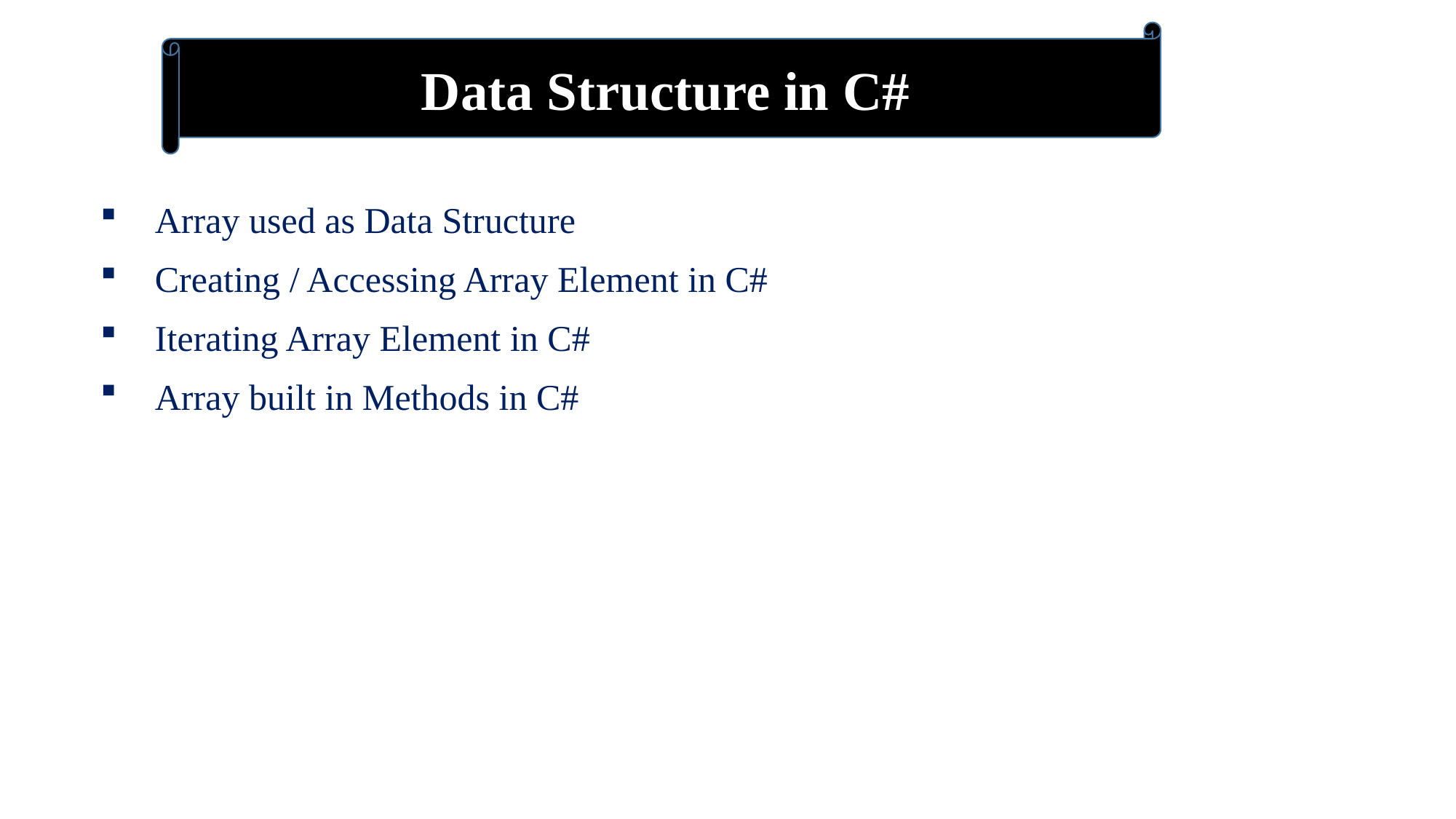

Data Structure in C#
Array used as Data Structure
Creating / Accessing Array Element in C#
Iterating Array Element in C#
Array built in Methods in C#